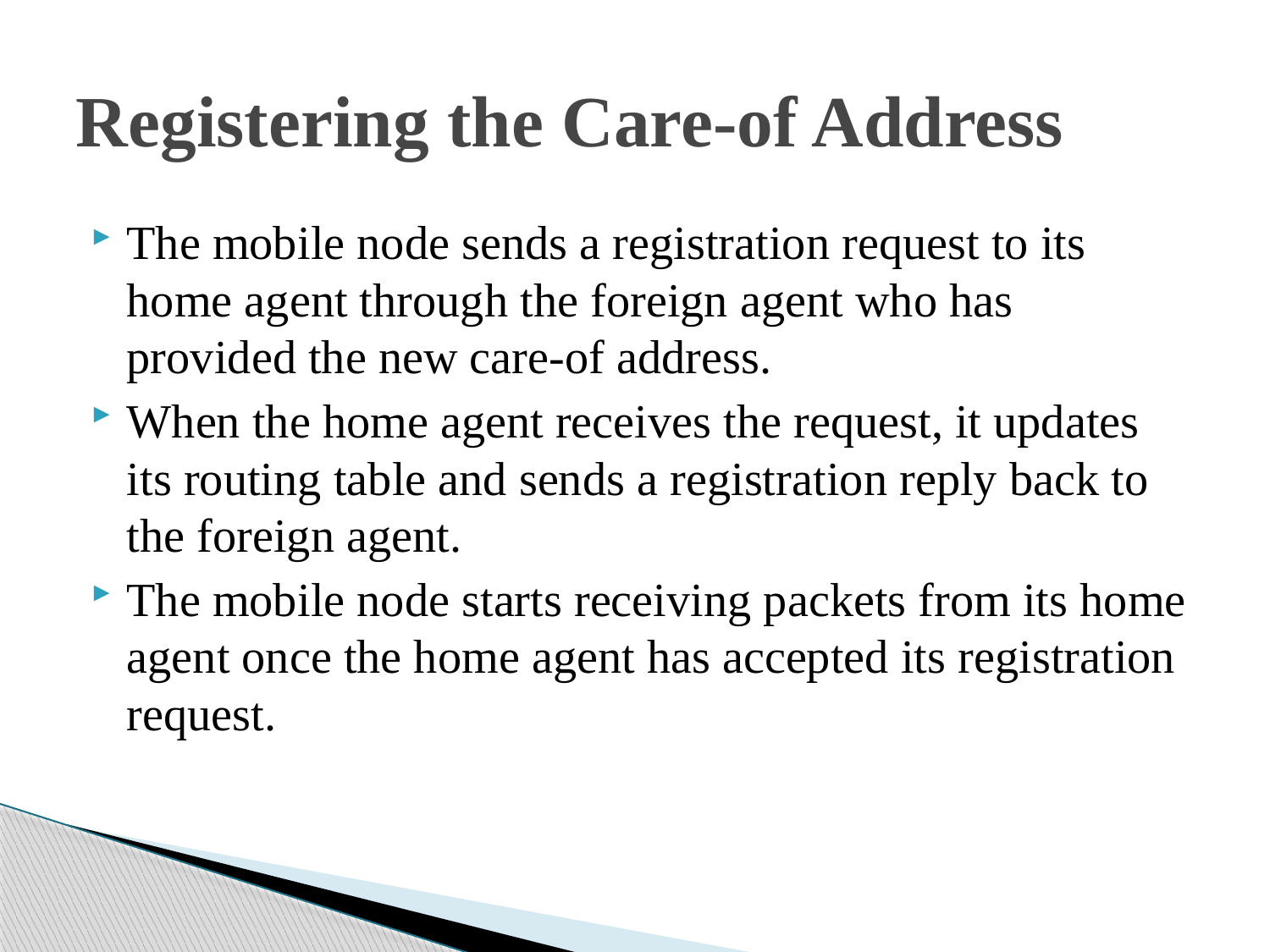

# Registering the Care-of Address
The mobile node sends a registration request to its home agent through the foreign agent who has provided the new care-of address.
When the home agent receives the request, it updates its routing table and sends a registration reply back to the foreign agent.
The mobile node starts receiving packets from its home agent once the home agent has accepted its registration request.